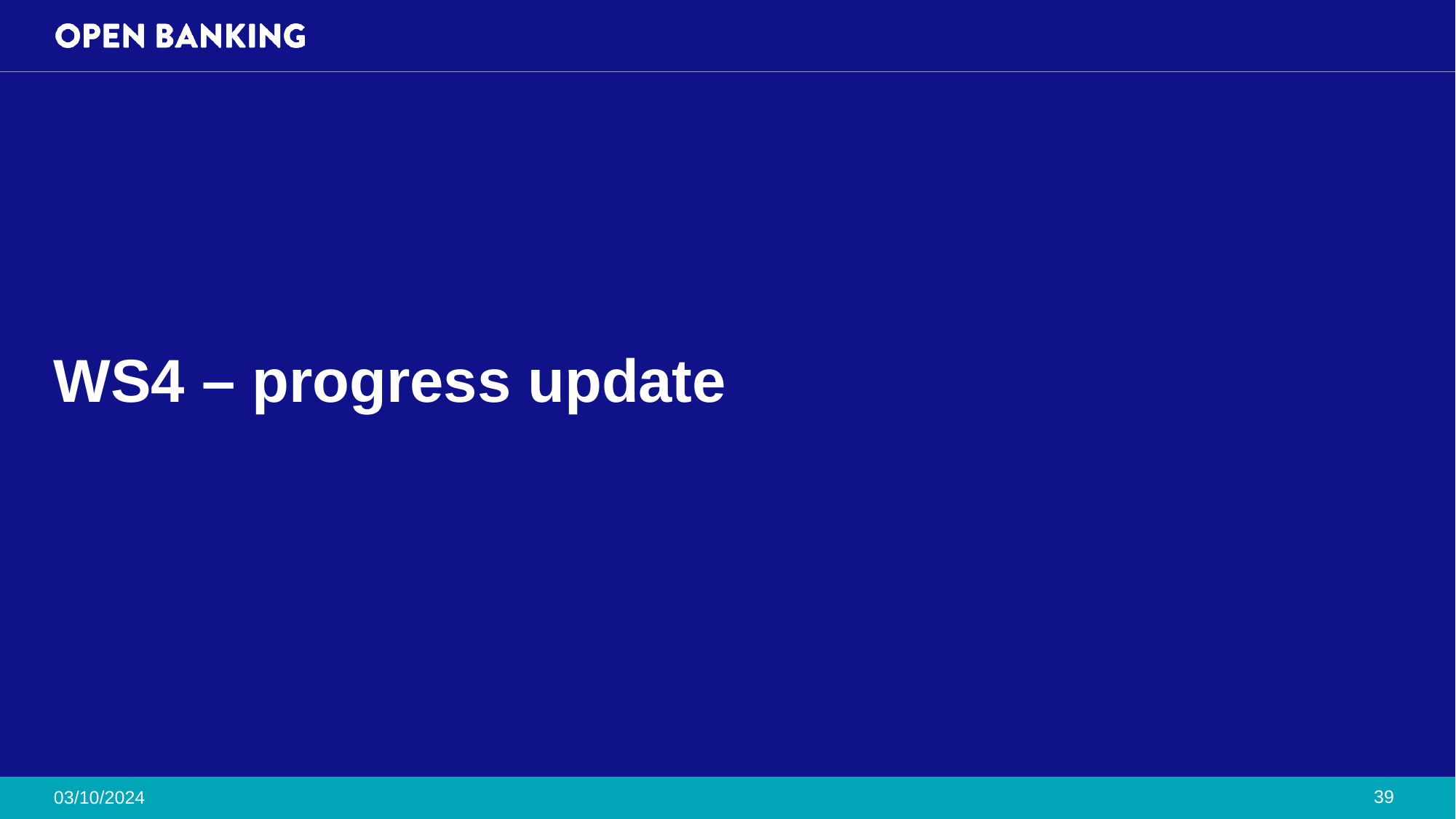

# WS4 – progress update

39
03/10/2024